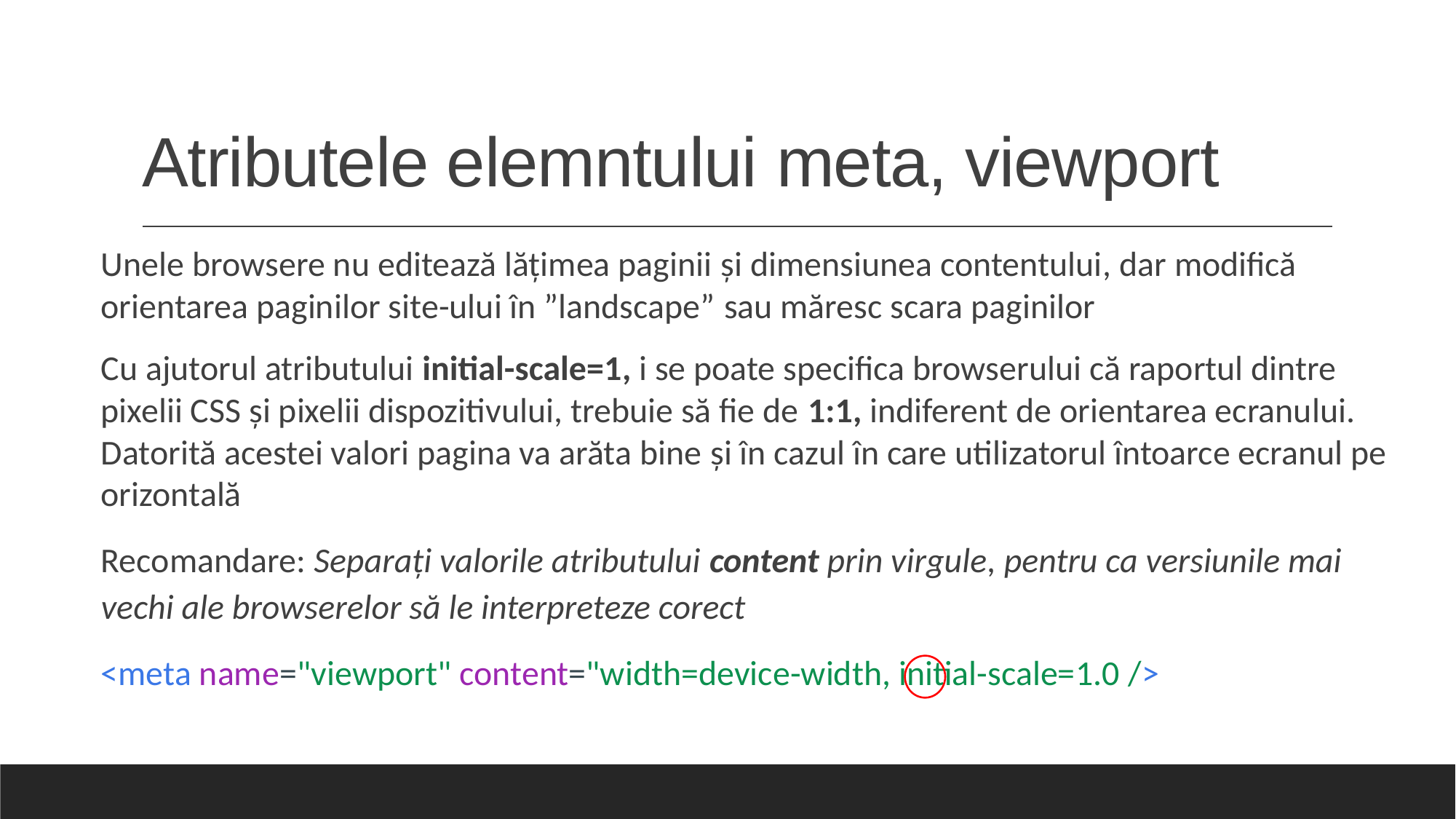

# Atributele elemntului meta, viewport
Unele browsere nu editează lățimea paginii și dimensiunea contentului, dar modifică orientarea paginilor site-ului în ”landscape” sau măresc scara paginilor
Cu ajutorul atributului initial-scale=1, i se poate specifica browserului că raportul dintre pixelii CSS și pixelii dispozitivului, trebuie să fie de 1:1, indiferent de orientarea ecranului. Datorită acestei valori pagina va arăta bine și în cazul în care utilizatorul întoarce ecranul pe orizontală
Recomandare: Separați valorile atributului content prin virgule, pentru ca versiunile mai vechi ale browserelor să le interpreteze corect
<meta name="viewport" content="width=device-width, initial-scale=1.0 />